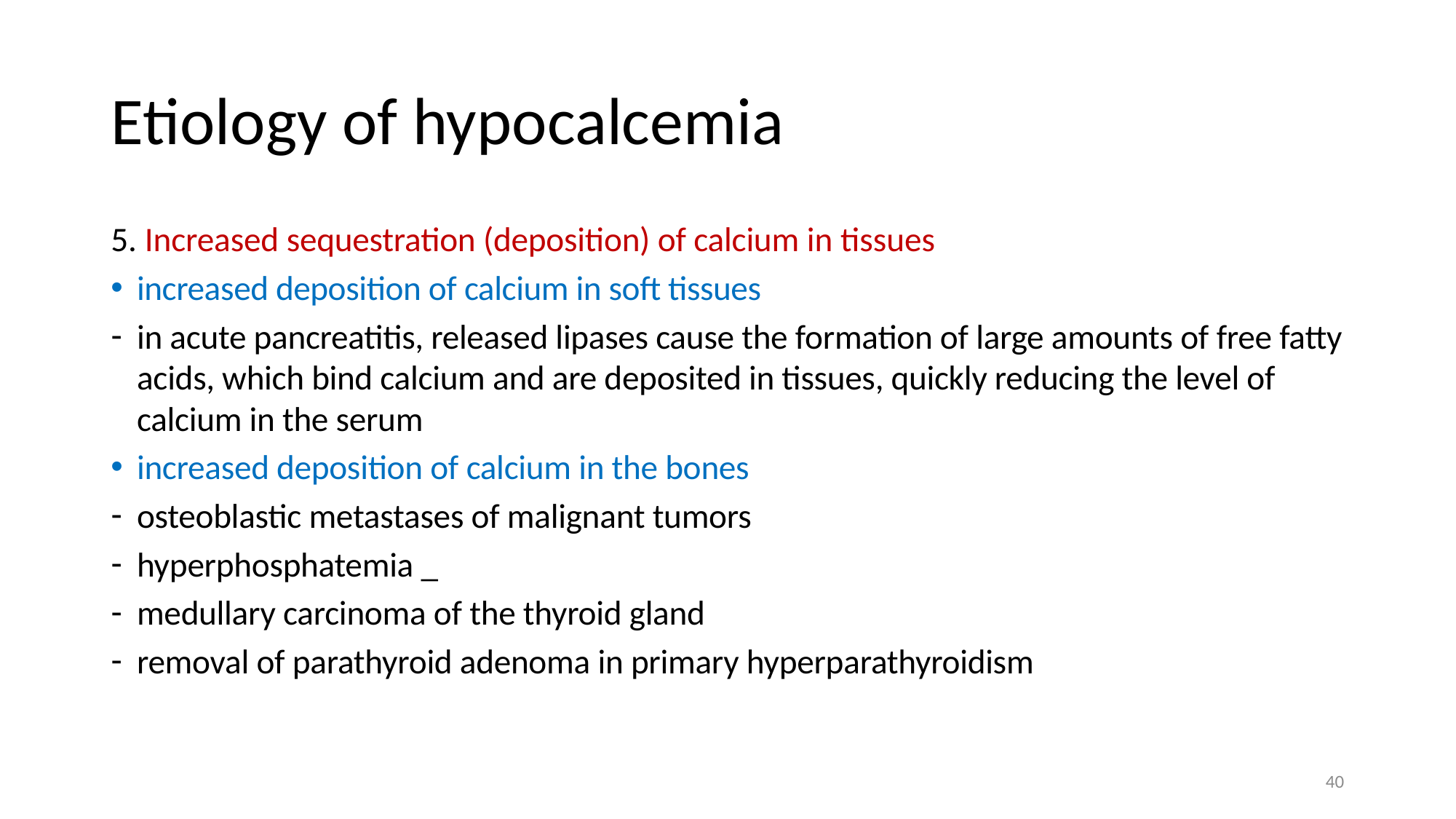

# Etiology of hypocalcemia
5. Increased sequestration (deposition) of calcium in tissues
increased deposition of calcium in soft tissues
in acute pancreatitis, released lipases cause the formation of large amounts of free fatty acids, which bind calcium and are deposited in tissues, quickly reducing the level of calcium in the serum
increased deposition of calcium in the bones
osteoblastic metastases of malignant tumors
hyperphosphatemia _
medullary carcinoma of the thyroid gland
removal of parathyroid adenoma in primary hyperparathyroidism

40